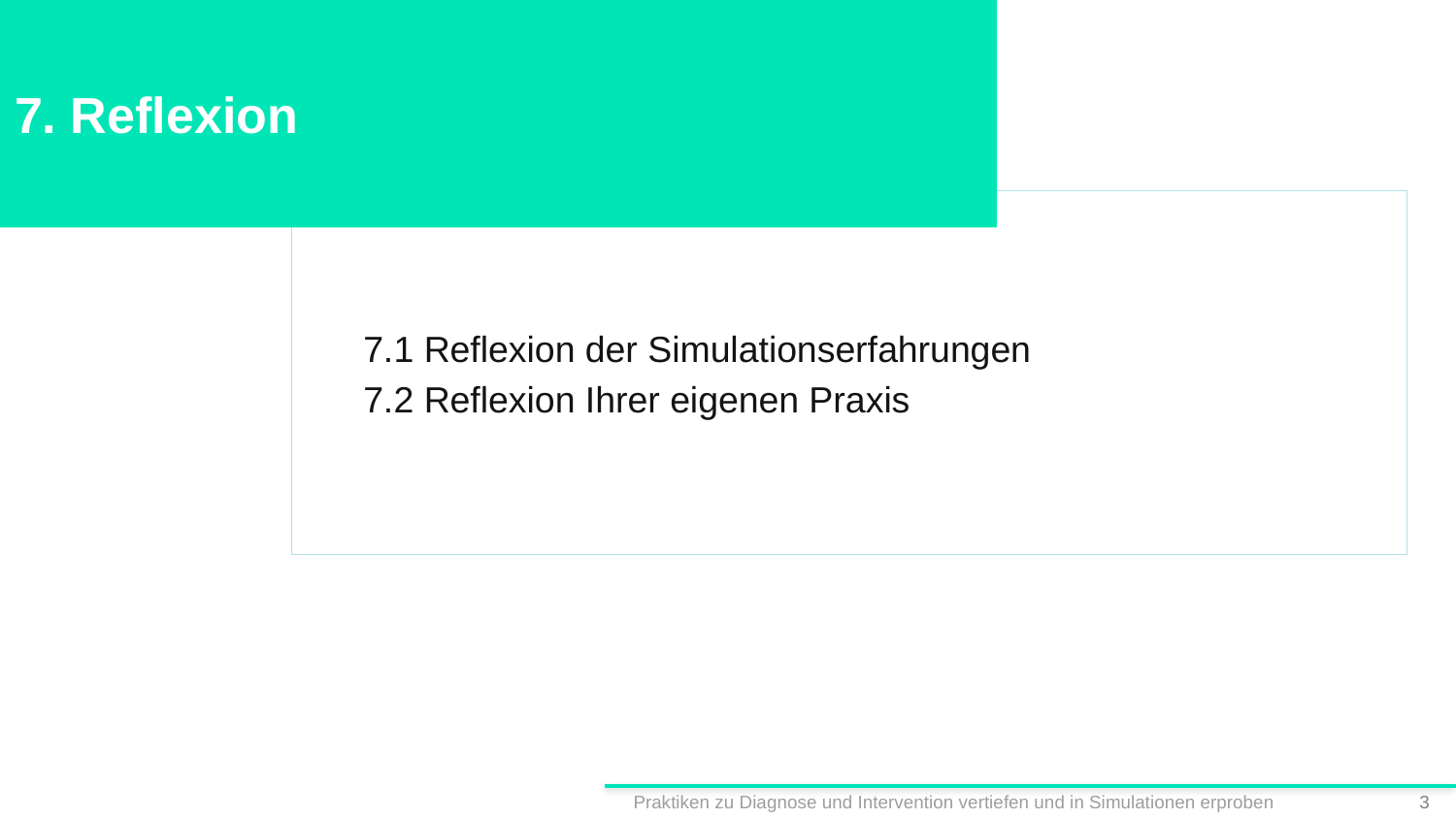

# 7. Reflexion
7.1 Reflexion der Simulationserfahrungen
7.2 Reflexion Ihrer eigenen Praxis
Praktiken zu Diagnose und Intervention vertiefen und in Simulationen erproben
3